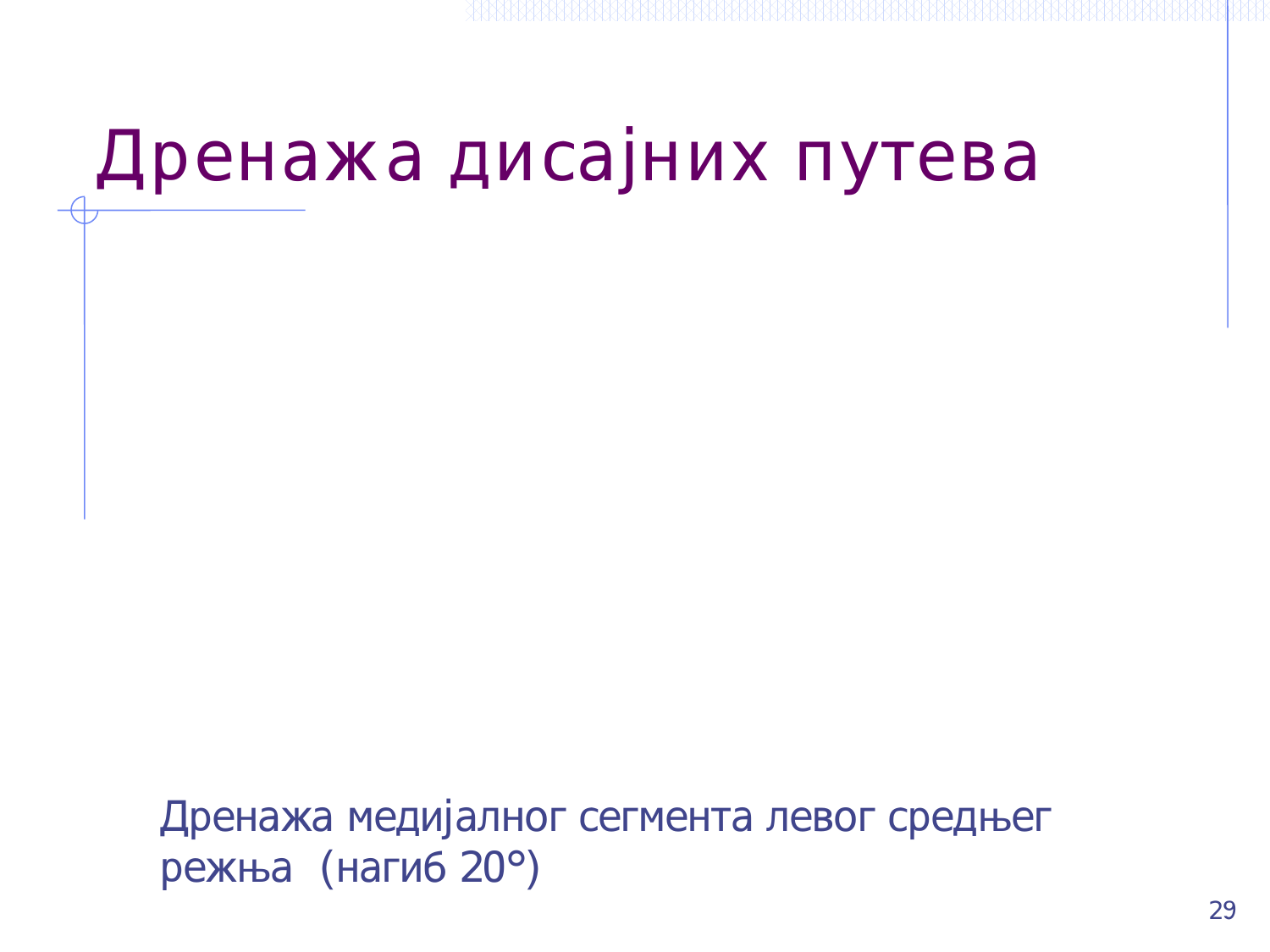

# Дренажа дисајних путева

Дренажа медијалног сегмента левог средњег режња  (нагиб 20°)
29